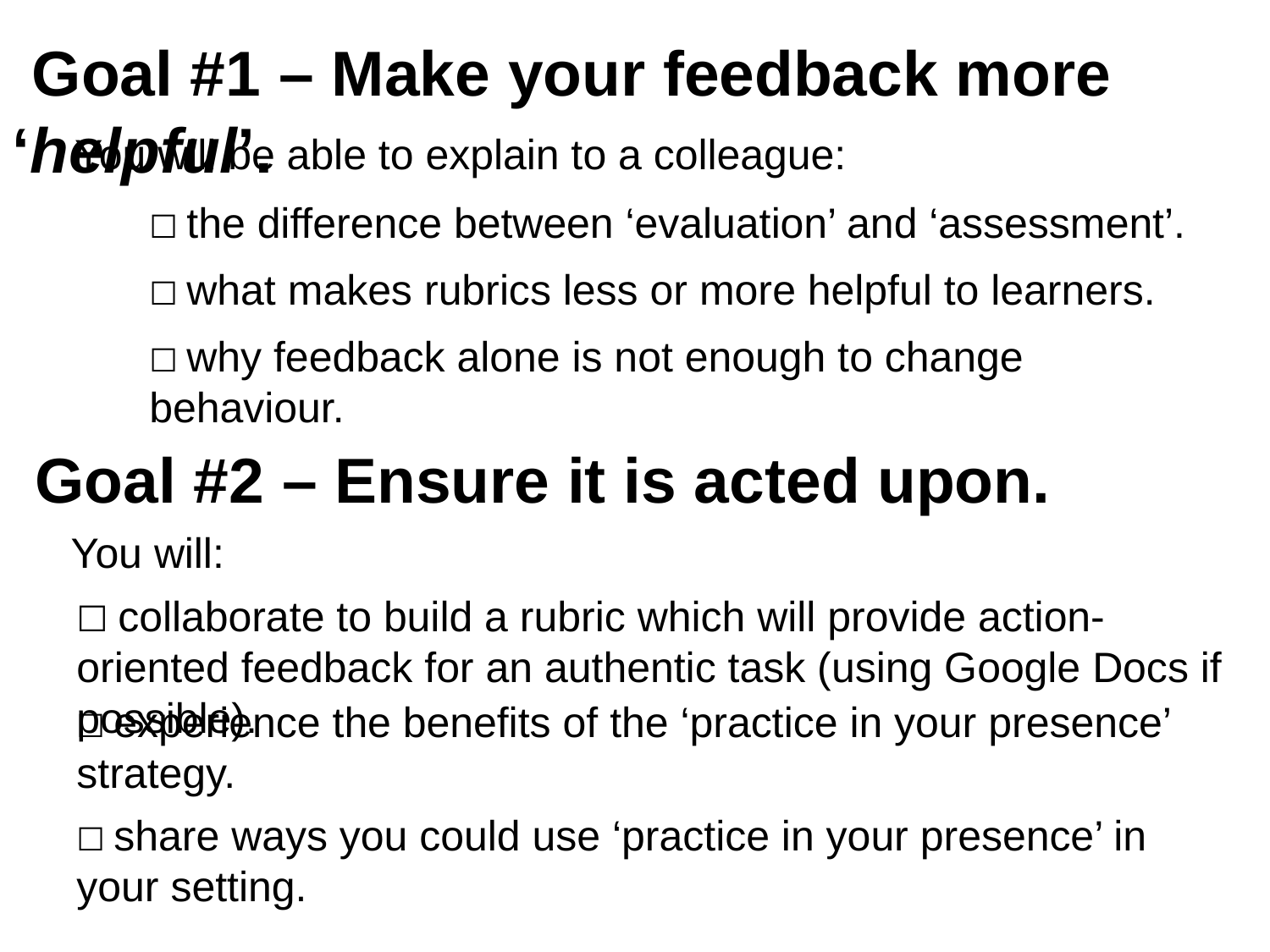

Goal #1 – Make your feedback more ‘helpful’.
You will be able to explain to a colleague:
☐ the difference between ‘evaluation’ and ‘assessment’.
☐ what makes rubrics less or more helpful to learners.
☐ why feedback alone is not enough to change behaviour.

Goal #2 – Ensure it is acted upon.
You will:
☐ collaborate to build a rubric which will provide action-oriented feedback for an authentic task (using Google Docs if possible).
☐ experience the benefits of the ‘practice in your presence’ strategy.
☐ share ways you could use ‘practice in your presence’ in your setting.